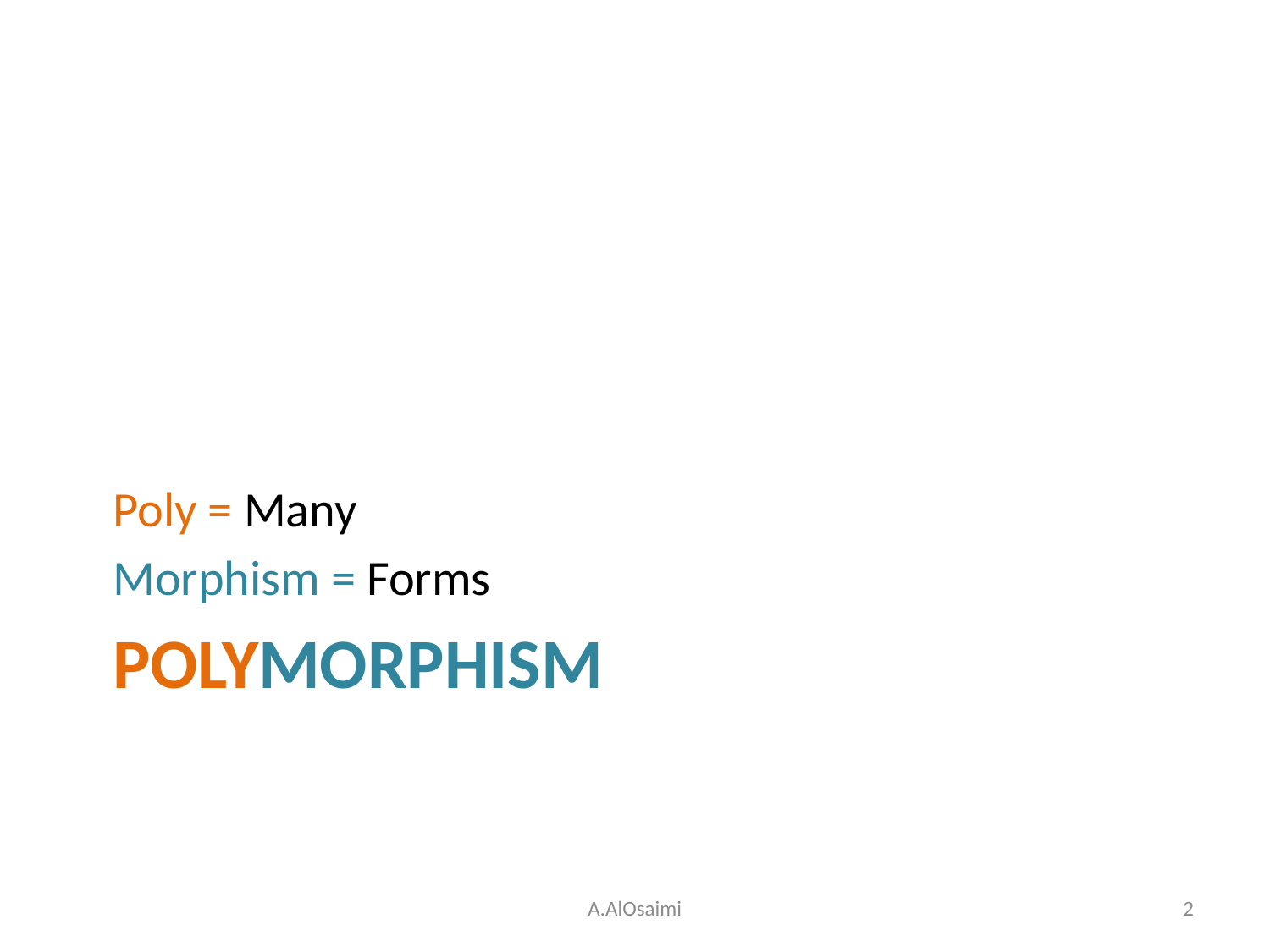

Poly = Many
Morphism = Forms
# Polymorphism
A.AlOsaimi
2